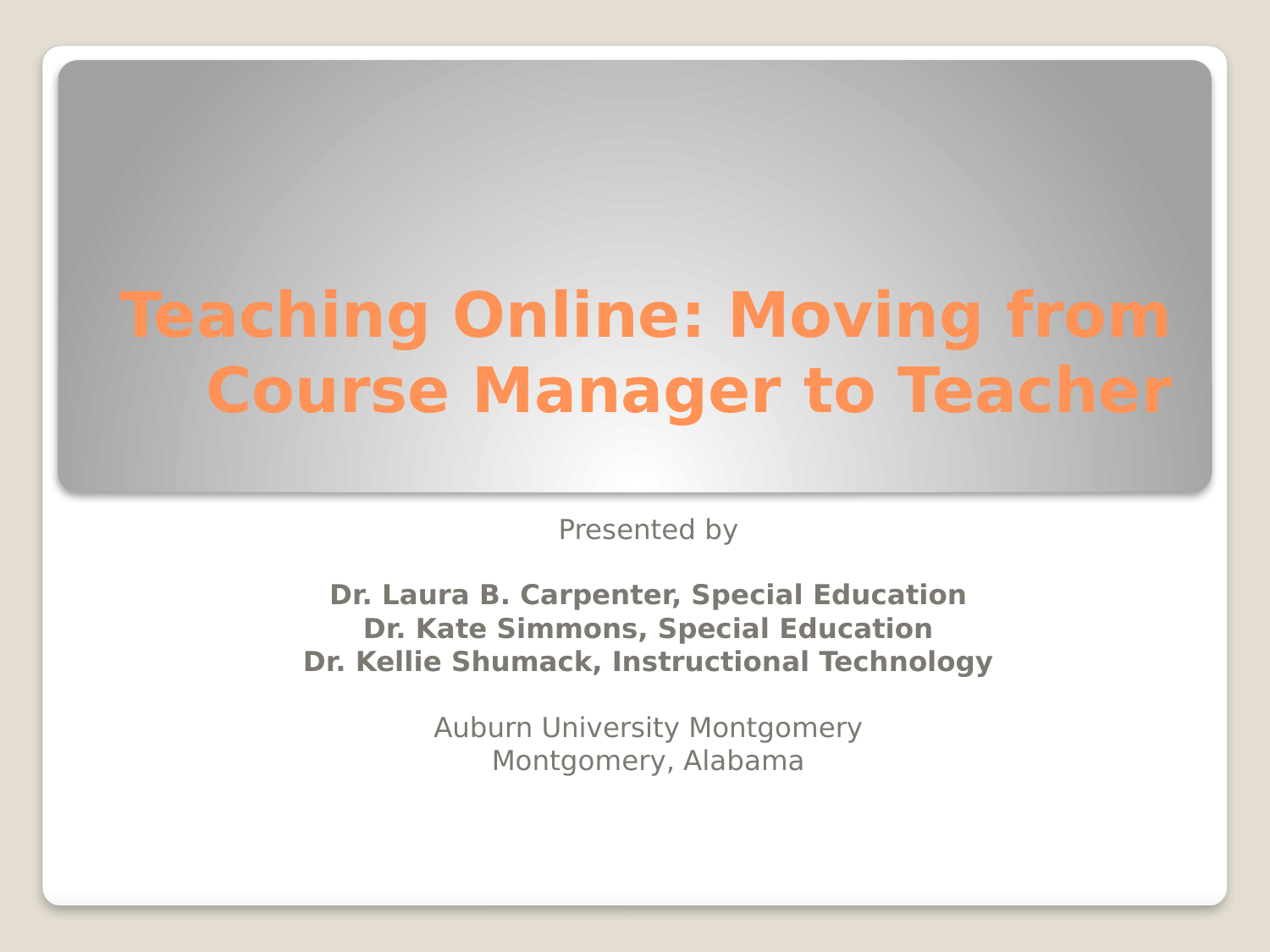

# Teaching Online: Moving from Course Manager to Teacher
Presented by

Dr. Laura B. Carpenter, Special Education
Dr. Kate Simmons, Special Education
Dr. Kellie Shumack, Instructional Technology

Auburn University Montgomery
Montgomery, Alabama